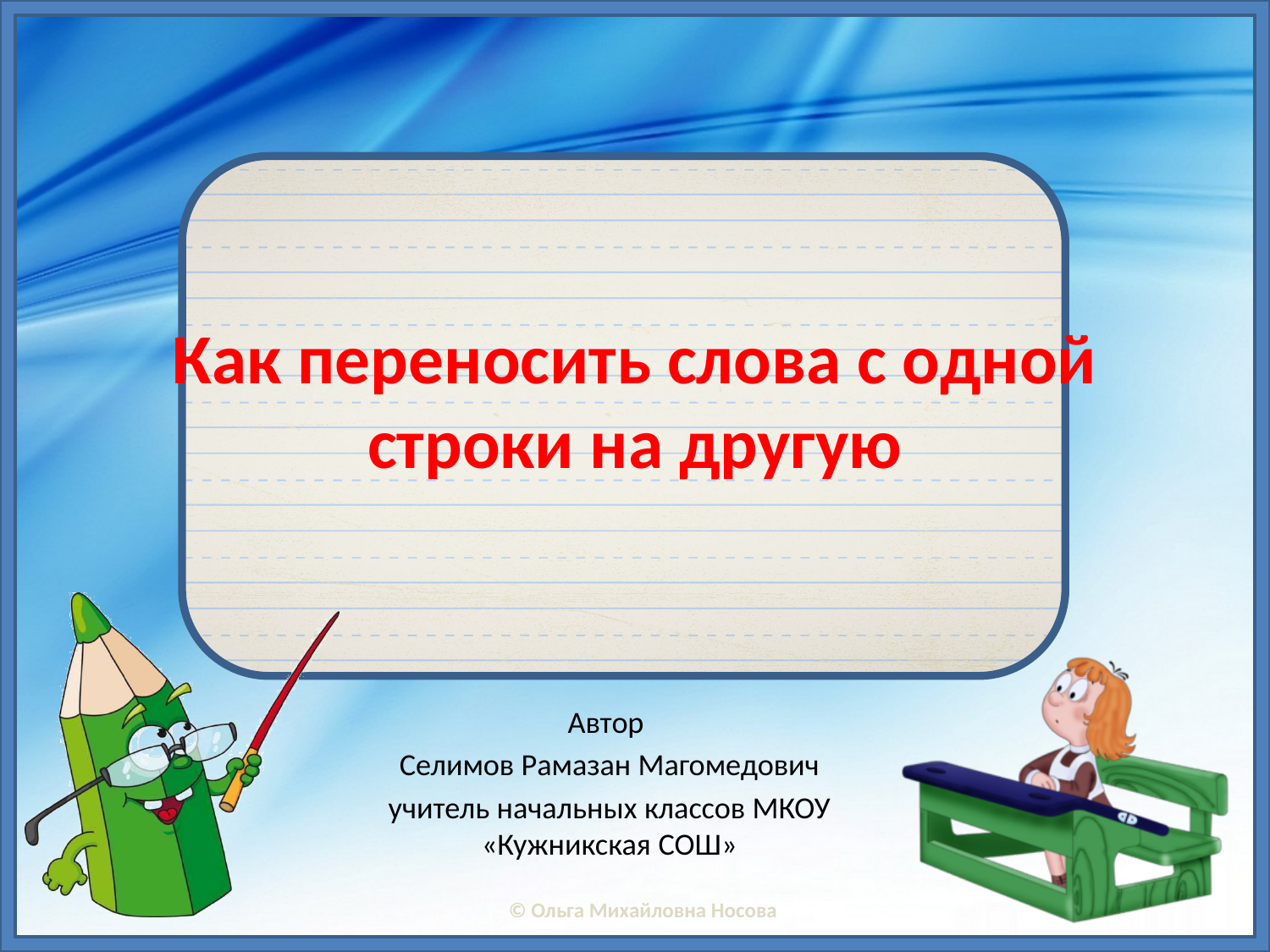

# Как переносить слова с одной строки на другую
Автор
Селимов Рамазан Магомедович
учитель начальных классов МКОУ «Кужникская СОШ»